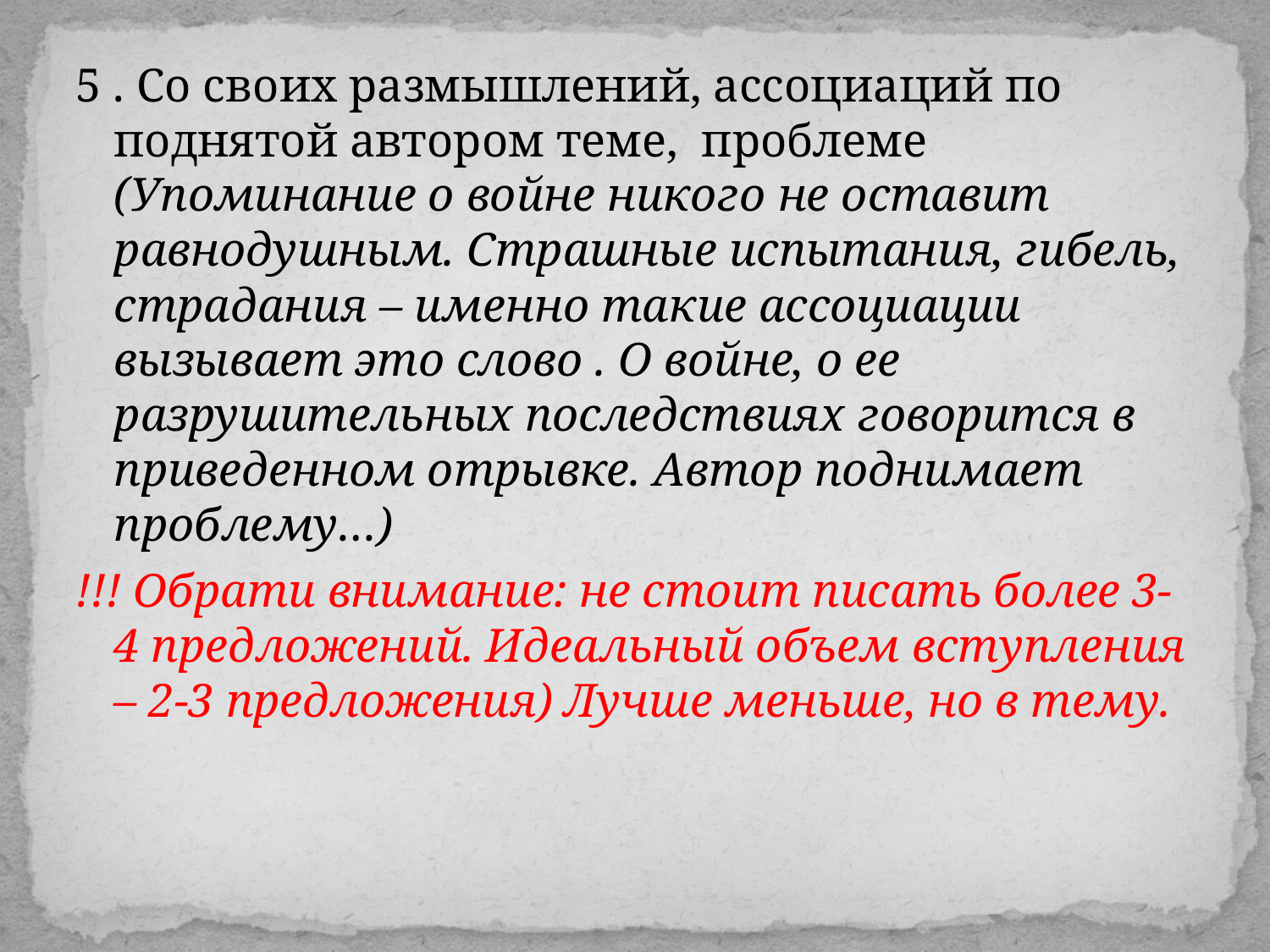

5 . Со своих размышлений, ассоциаций по поднятой автором теме,  проблеме (Упоминание о войне никого не оставит равнодушным. Страшные испытания, гибель, страдания – именно такие ассоциации вызывает это слово . О войне, о ее разрушительных последствиях говорится в приведенном отрывке. Автор поднимает проблему…)
!!! Обрати внимание: не стоит писать более 3-4 предложений. Идеальный объем вступления – 2-3 предложения) Лучше меньше, но в тему.